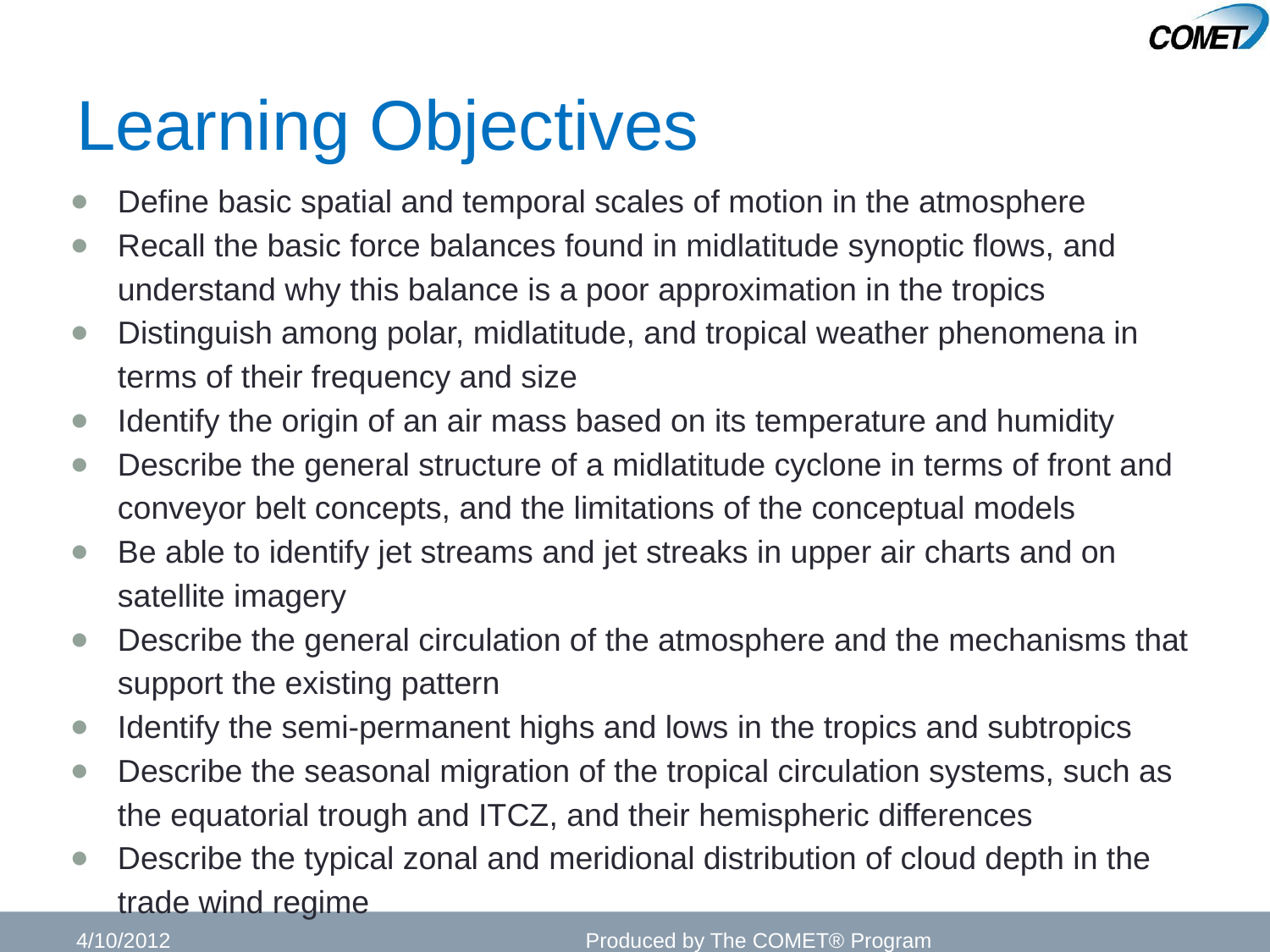

# Learning Objectives
Define basic spatial and temporal scales of motion in the atmosphere
Recall the basic force balances found in midlatitude synoptic flows, and understand why this balance is a poor approximation in the tropics
Distinguish among polar, midlatitude, and tropical weather phenomena in terms of their frequency and size
Identify the origin of an air mass based on its temperature and humidity
Describe the general structure of a midlatitude cyclone in terms of front and conveyor belt concepts, and the limitations of the conceptual models
Be able to identify jet streams and jet streaks in upper air charts and on satellite imagery
Describe the general circulation of the atmosphere and the mechanisms that support the existing pattern
Identify the semi-permanent highs and lows in the tropics and subtropics
Describe the seasonal migration of the tropical circulation systems, such as the equatorial trough and ITCZ, and their hemispheric differences
Describe the typical zonal and meridional distribution of cloud depth in the trade wind regime

4/10/2012
Produced by The COMET® Program